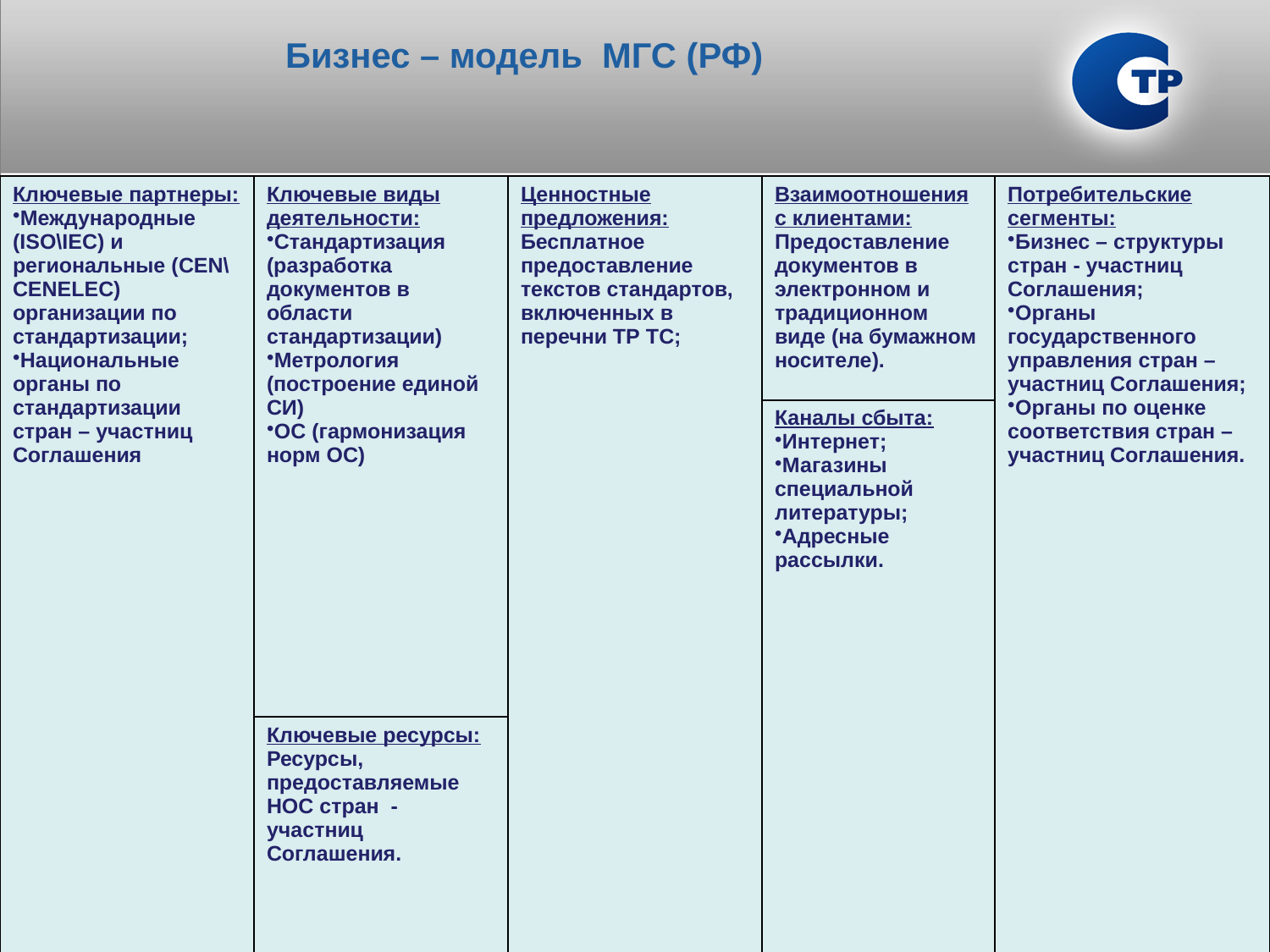

Бизнес – модель  МГС (РФ)
| Ключевые партнеры: Международные (ISO\IEC) и региональные (CEN\CENELEC) организации по стандартизации; Национальные органы по стандартизации стран – участниц Соглашения | Ключевые виды деятельности: Стандартизация (разработка документов в области стандартизации) Метрология (построение единой СИ) ОС (гармонизация норм ОС) | Ценностные предложения: Бесплатное предоставление текстов стандартов, включенных в перечни ТР ТС; | Взаимоотношения с клиентами: Предоставление документов в электронном и традиционном виде (на бумажном носителе). | Потребительские сегменты: Бизнес – структуры стран - участниц Соглашения; Органы государственного управления стран – участниц Соглашения; Органы по оценке соответствия стран – участниц Соглашения. |
| --- | --- | --- | --- | --- |
|  |  |  | Каналы сбыта: Интернет; Магазины специальной литературы; Адресные рассылки. |  |
|  | Ключевые ресурсы: Ресурсы, предоставляемые НОС стран - участниц Соглашения. |  |  |  |
| Структура издержек: Фиксированные издержки (финансирование структуры); Финансирование отдельных программ разработки стандартов; Финансирование работы экспертов; Финансирование программ и семинаров обучения. |  | Потоки поступления доходов: Членские взносы стран – участниц Соглашения (дифференцированные); Отчисление стран –участниц Соглашения от продаж ГОСТ на своей территории; Прибыль от консалтинговой деятельности; Прибыль от обучающих программ и семинаров; Правительственные и неправительственные гранты, выделяемые на развитие и гармонизацию нормативной технической базы СНГ. |  |  |